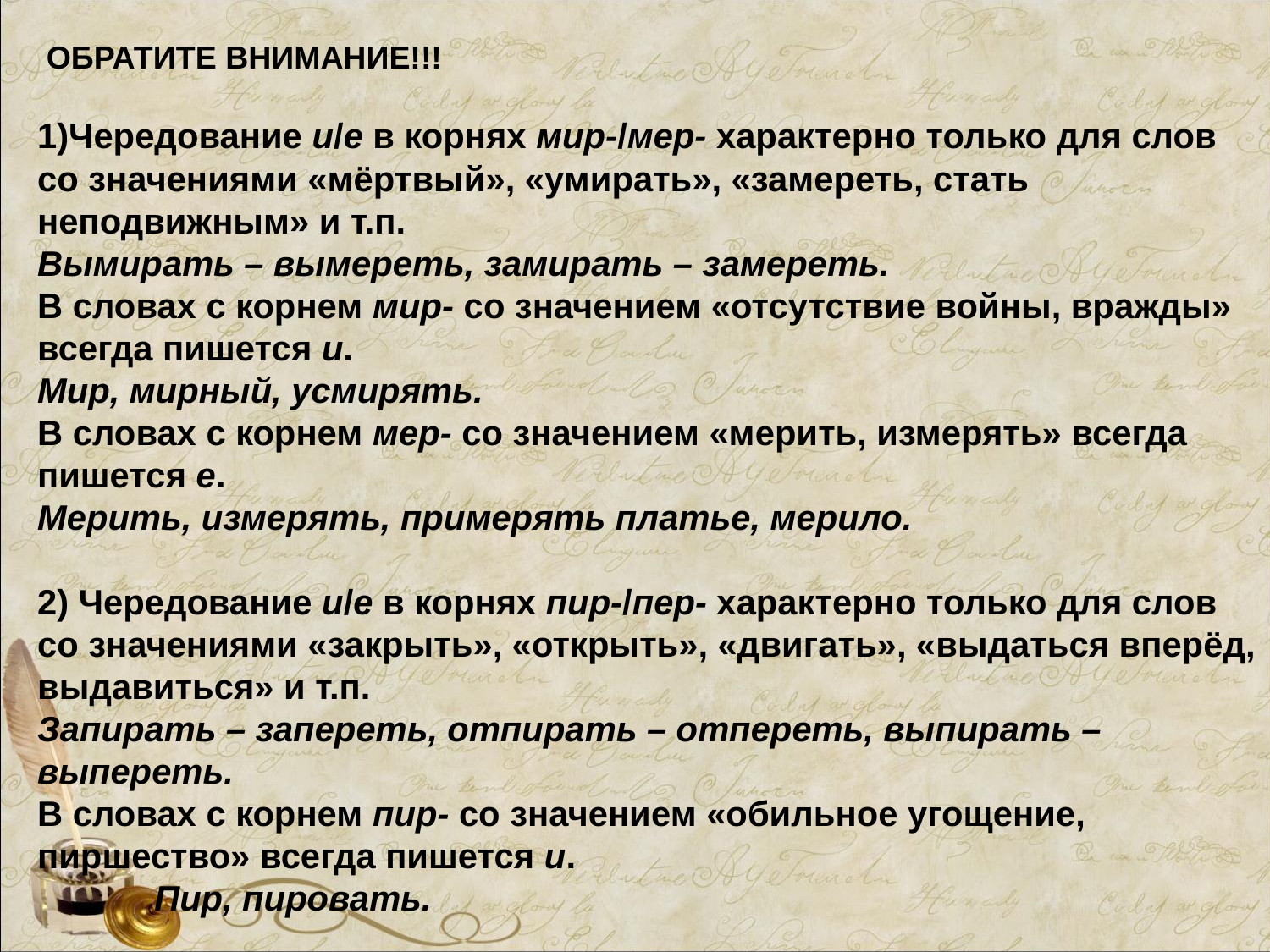

ОБРАТИТЕ ВНИМАНИЕ!!!

1)Чередование и/е в корнях мир-/мер- характерно только для слов со значениями «мёртвый», «умирать», «замереть, стать неподвижным» и т.п.
Вымирать – вымереть, замирать – замереть.
В словах с корнем мир- со значением «отсутствие войны, вражды» всегда пишется и.
Мир, мирный, усмирять.
В словах с корнем мер- со значением «мерить, измерять» всегда пишется е.
Мерить, измерять, примерять платье, мерило.

2) Чередование и/е в корнях пир-/пер- характерно только для слов со значениями «закрыть», «открыть», «двигать», «выдаться вперёд, выдавиться» и т.п.
Запирать – запереть, отпирать – отпереть, выпирать – выпереть.
В словах с корнем пир- со значением «обильное угощение, пиршество» всегда пишется и.
            Пир, пировать.